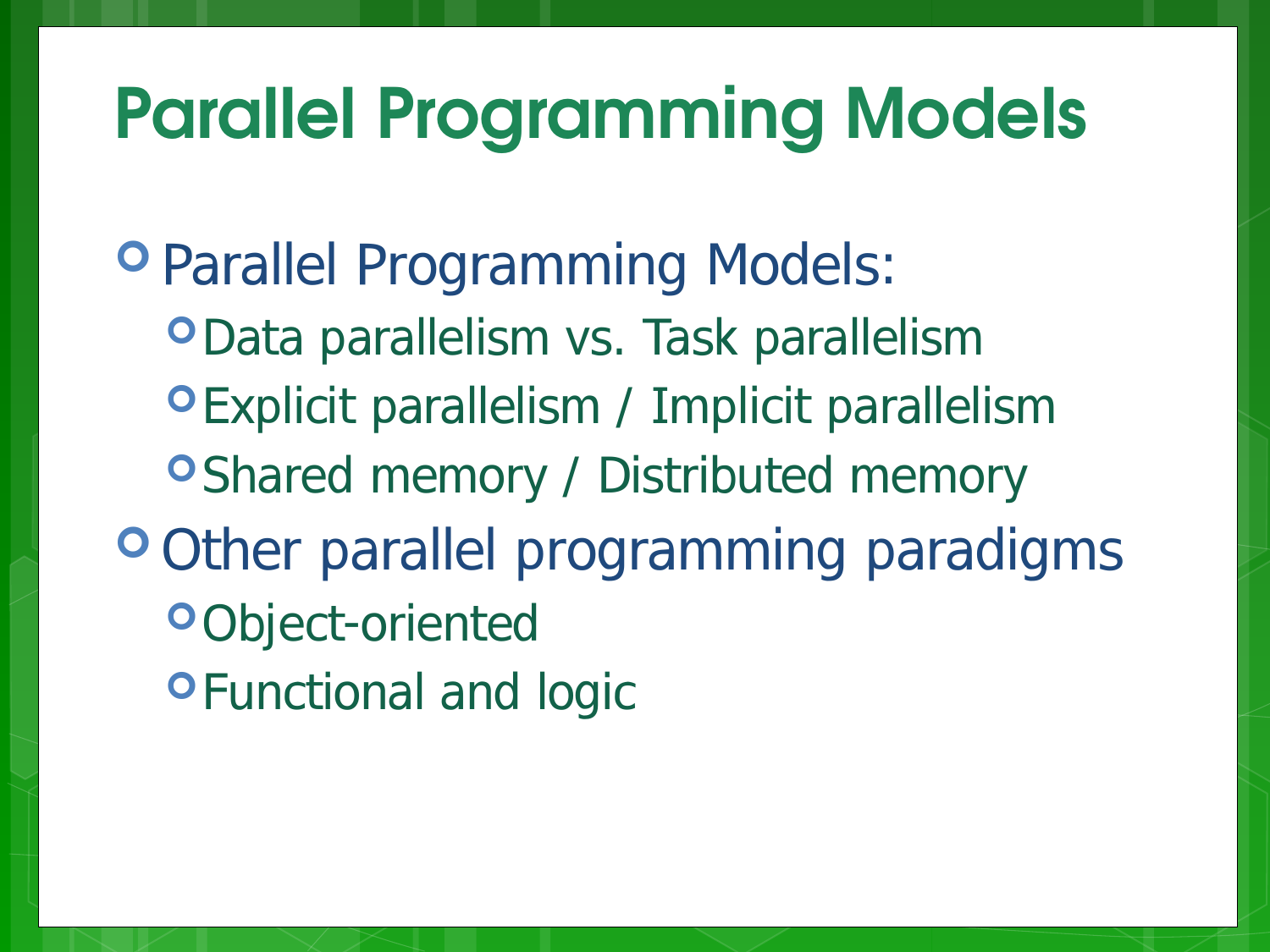

# Parallel Programming Models
Parallel Programming Models:
Data parallelism vs. Task parallelism
Explicit parallelism / Implicit parallelism
Shared memory / Distributed memory
Other parallel programming paradigms
Object-oriented
Functional and logic